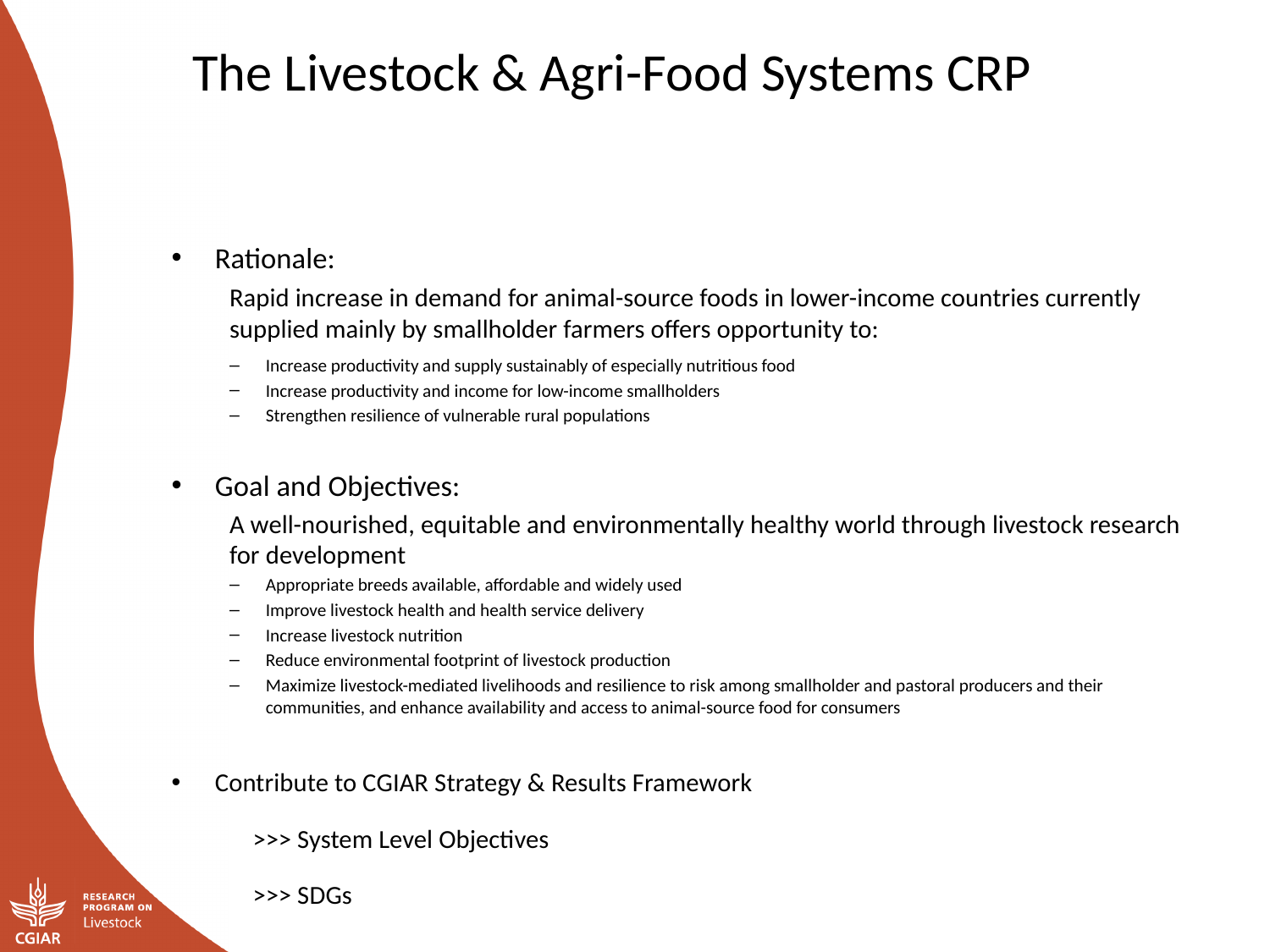

The Livestock & Agri-Food Systems CRP
Rationale:
Rapid increase in demand for animal-source foods in lower-income countries currently supplied mainly by smallholder farmers offers opportunity to:
Increase productivity and supply sustainably of especially nutritious food
Increase productivity and income for low-income smallholders
Strengthen resilience of vulnerable rural populations
Goal and Objectives:
A well-nourished, equitable and environmentally healthy world through livestock research for development
Appropriate breeds available, affordable and widely used
Improve livestock health and health service delivery
Increase livestock nutrition
Reduce environmental footprint of livestock production
Maximize livestock-mediated livelihoods and resilience to risk among smallholder and pastoral producers and their communities, and enhance availability and access to animal-source food for consumers

Contribute to CGIAR Strategy & Results Framework
	>>> System Level Objectives
		>>> SDGs